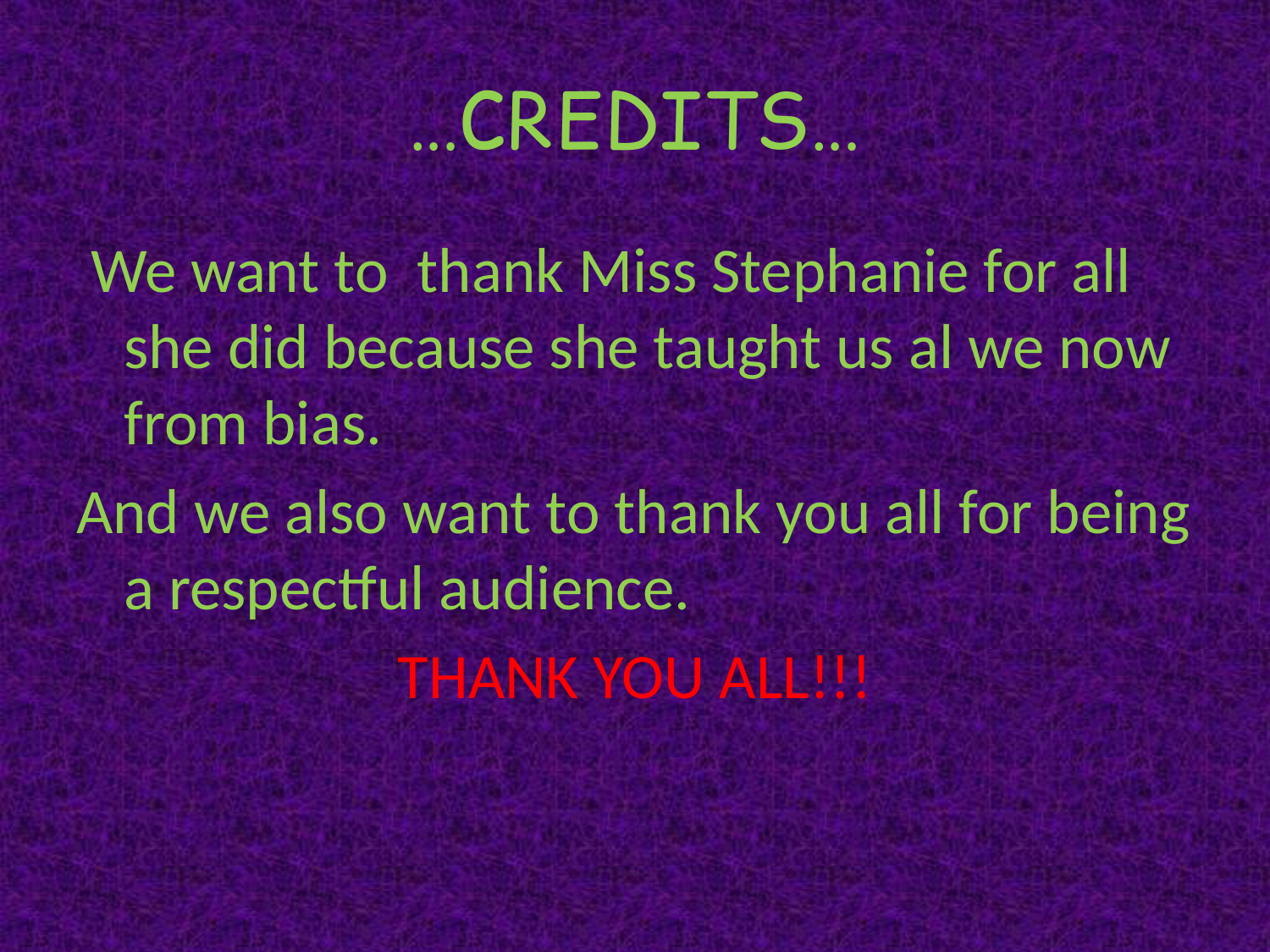

# …CREDITS…
 We want to  thank Miss Stephanie for all she did because she taught us al we now from bias.
And we also want to thank you all for being a respectful audience.
THANK YOU ALL!!!